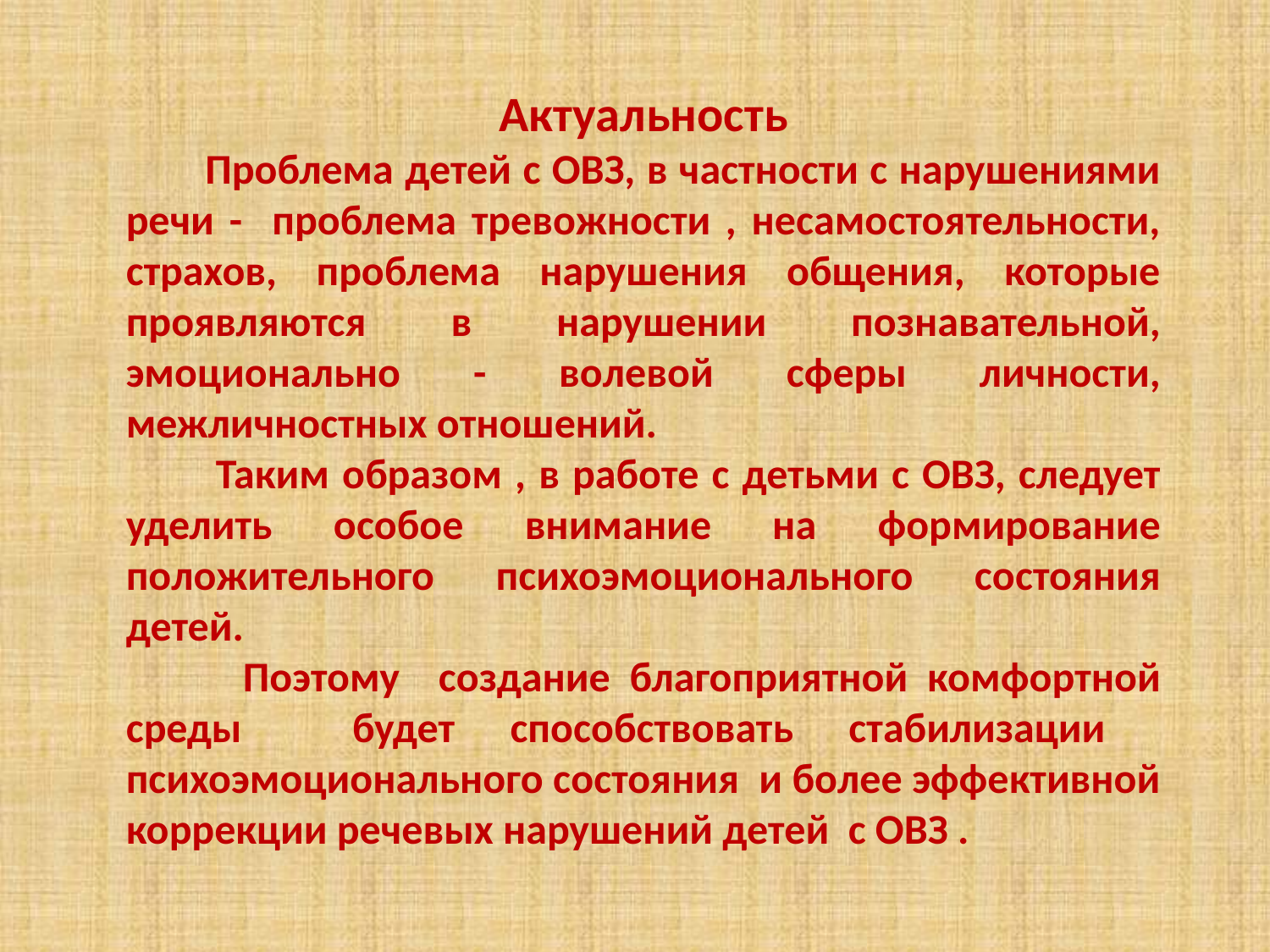

Актуальность
       Проблема детей с ОВЗ, в частности с нарушениями речи -  проблема тревожности , несамостоятельности, страхов, проблема нарушения общения, которые проявляются в нарушении познавательной, эмоционально - волевой сферы личности, межличностных отношений.
       Таким образом , в работе с детьми с ОВЗ, следует уделить особое внимание на формирование положительного психоэмоционального состояния детей.
      Поэтому  создание благоприятной комфортной среды  будет способствовать стабилизации  психоэмоционального состояния  и более эффективной коррекции речевых нарушений детей  с ОВЗ .